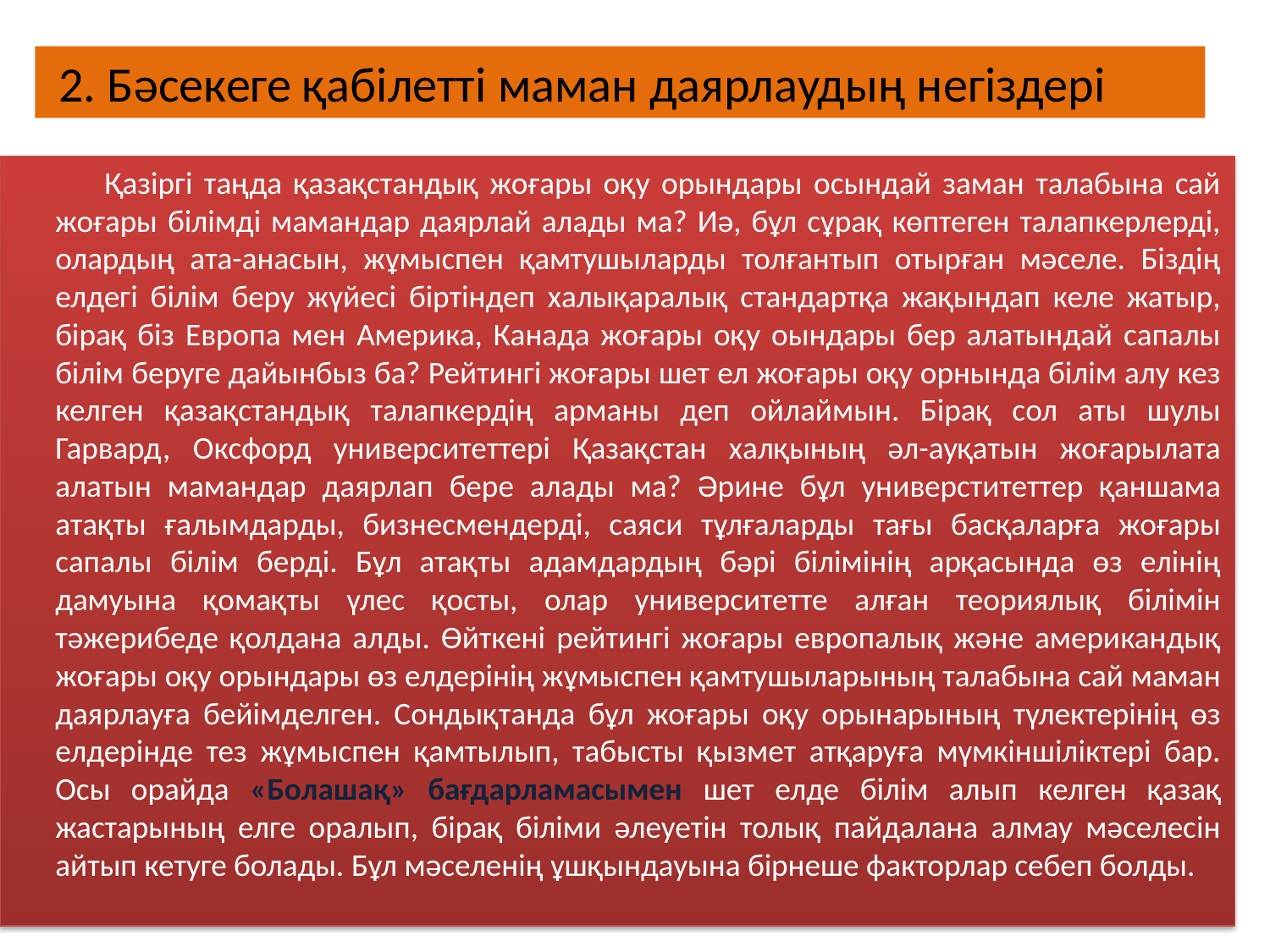

2. Бәсекеге қабілетті маман даярлаудың негіздері
        Қазіргі таңда қазақстандық жоғары оқу орындары осындай заман талабына сай жоғары білімді мамандар даярлай алады ма? Иә, бұл сұрақ көптеген талапкерлерді, олардың ата-анасын, жұмыспен қамтушыларды толғантып отырған мәселе. Біздің елдегі білім беру жүйесі біртіндеп халықаралық стандартқа жақындап келе жатыр, бірақ біз Европа мен Америка, Канада жоғары оқу оындары бер алатындай сапалы білім беруге дайынбыз ба? Рейтингі жоғары шет ел жоғары оқу орнында білім алу кез келген қазақстандық талапкердің арманы деп ойлаймын. Бірақ сол аты шулы Гарвард, Оксфорд университеттері Қазақстан халқының әл-ауқатын жоғарылата алатын мамандар даярлап бере алады ма? Әрине бұл универститеттер қаншама атақты ғалымдарды, бизнесмендерді, саяси тұлғаларды тағы басқаларға жоғары сапалы білім берді. Бұл атақты адамдардың бәрі білімінің арқасында өз елінің дамуына қомақты үлес қосты, олар университетте алған теориялық білімін тәжерибеде қолдана алды. Өйткені рейтингі жоғары европалық және американдық жоғары оқу орындары өз елдерінің жұмыспен қамтушыларының талабына сай маман даярлауға бейімделген. Сондықтанда бұл жоғары оқу орынарының түлектерінің өз елдерінде тез жұмыспен қамтылып, табысты қызмет атқаруға мүмкіншіліктері бар. Осы орайда «Болашақ» бағдарламасымен шет елде білім алып келген қазақ жастарының елге оралып, бірақ біліми әлеуетін толық пайдалана алмау мәселесін айтып кетуге болады. Бұл мәселенің ұшқындауына бірнеше факторлар себеп болды.